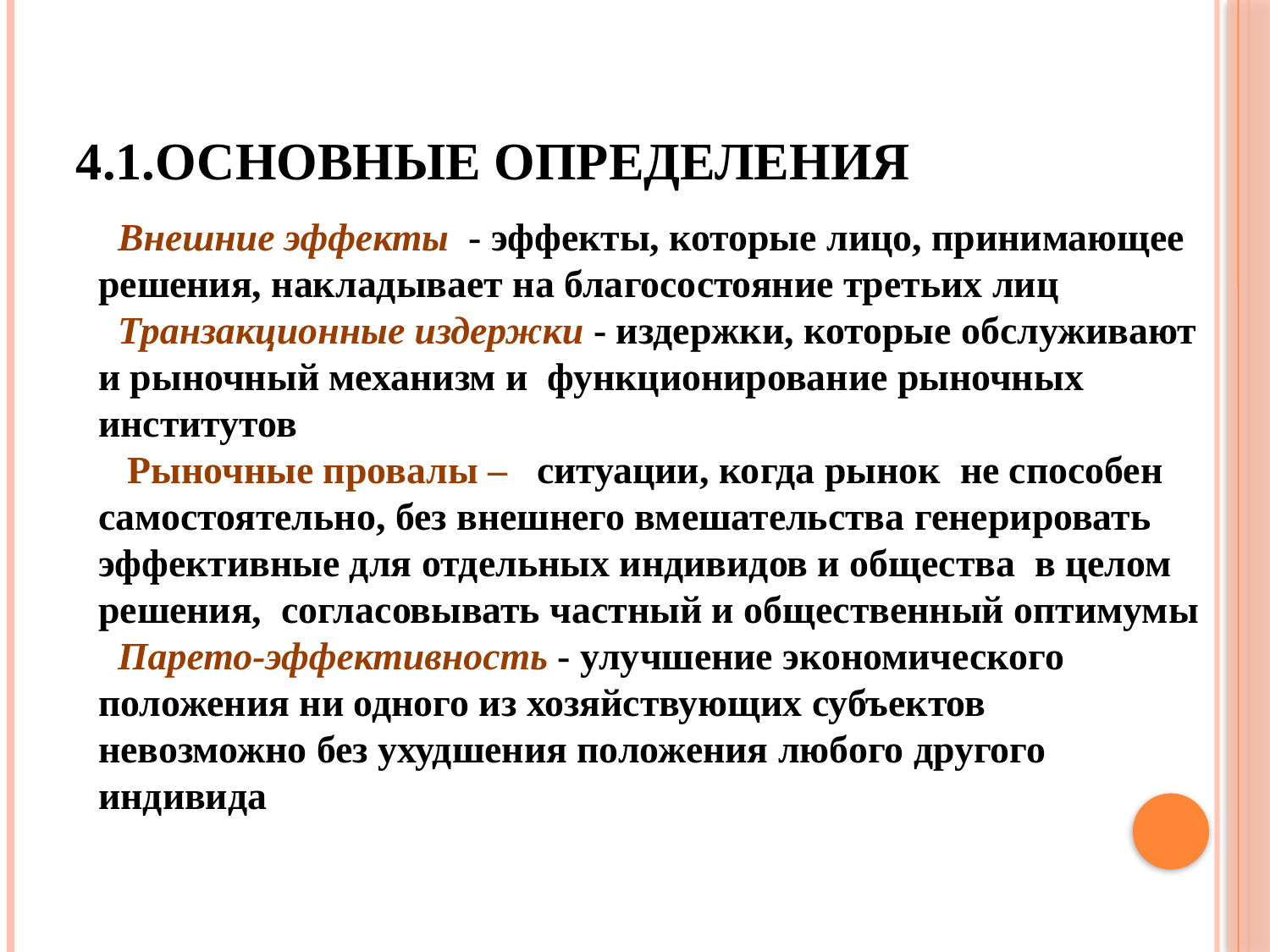

# 4.1.Основные определения
  Внешние эффекты  - эффекты, которые лицо, принимающее решения, накладывает на благосостояние третьих лиц
  Транзакционные издержки - издержки, которые обслуживают и рыночный механизм и  функционирование рыночных институтов
   Рыночные провалы –   ситуации, когда рынок  не способен самостоятельно, без внешнего вмешательства генерировать эффективные для отдельных индивидов и общества  в целом решения,  согласовывать частный и общественный оптимумы
  Парето-эффективность - улучшение экономического положения ни одного из хозяйствующих субъектов невозможно без ухудшения положения любого другого индивида